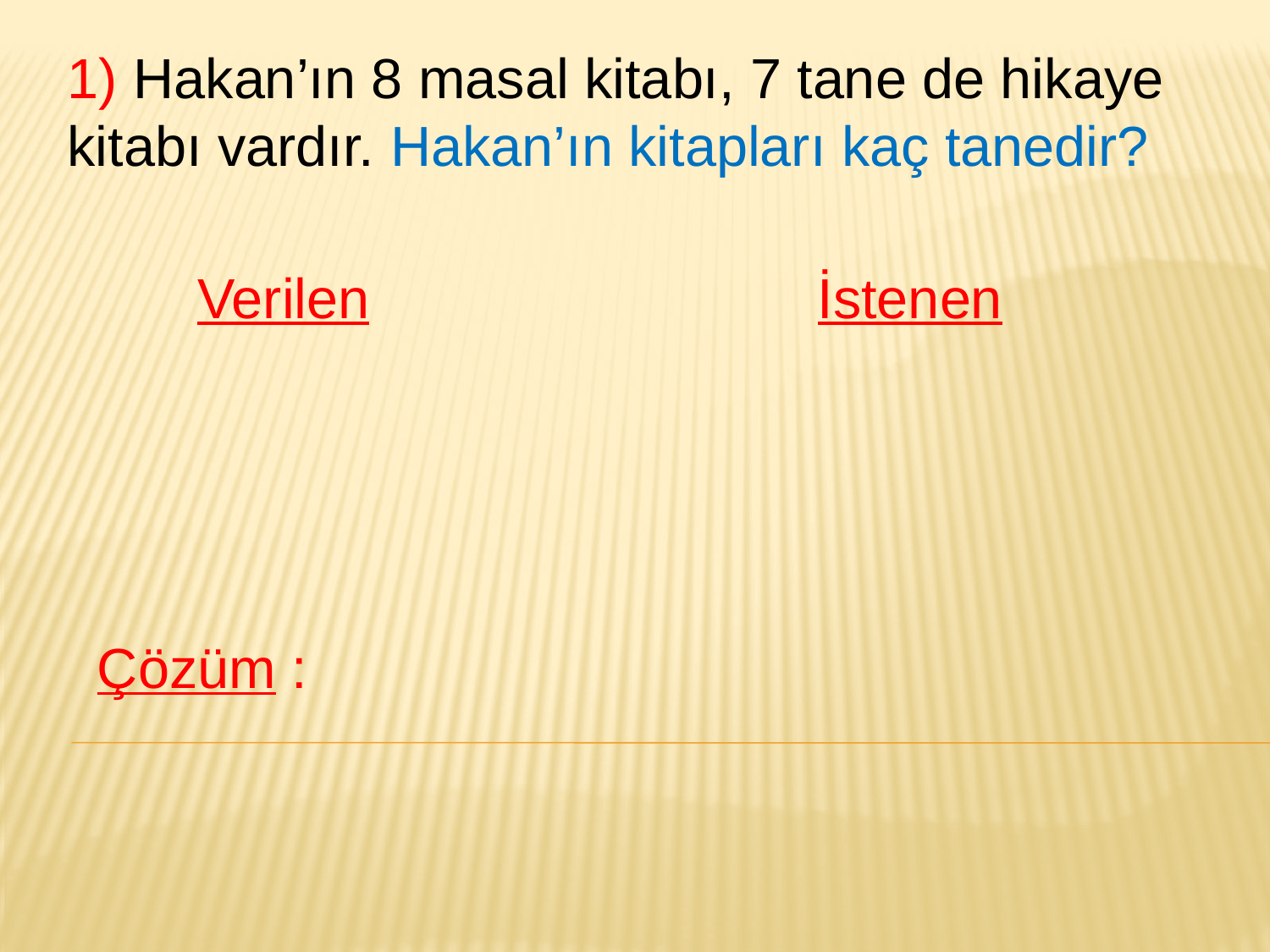

1) Hakan’ın 8 masal kitabı, 7 tane de hikaye kitabı vardır. Hakan’ın kitapları kaç tanedir?

Verilen
İstenen
Çözüm :